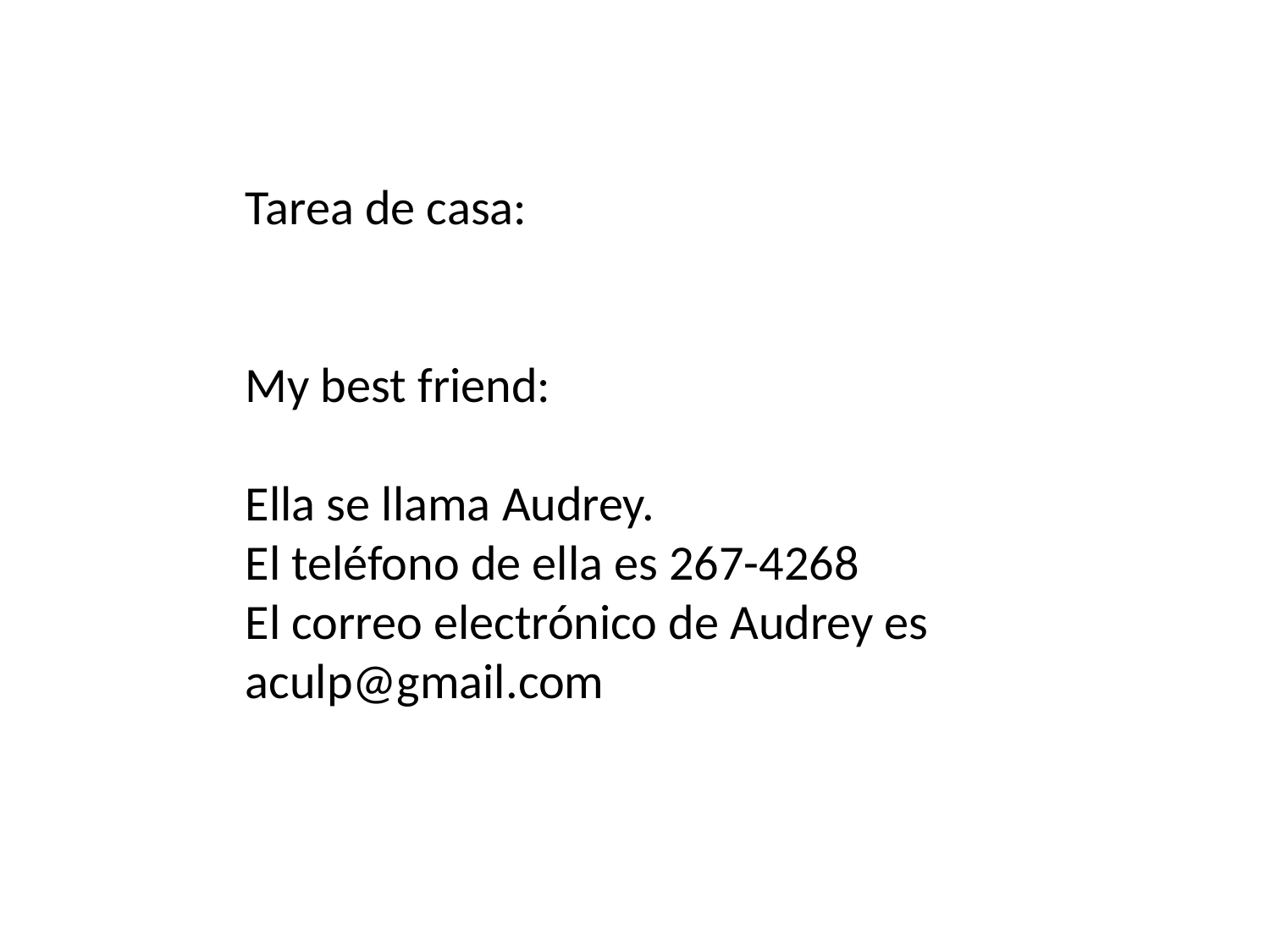

Tarea de casa:

My best friend:

Ella se llama Audrey.
El teléfono de ella es 267-4268
El correo electrónico de Audrey es aculp@gmail.com